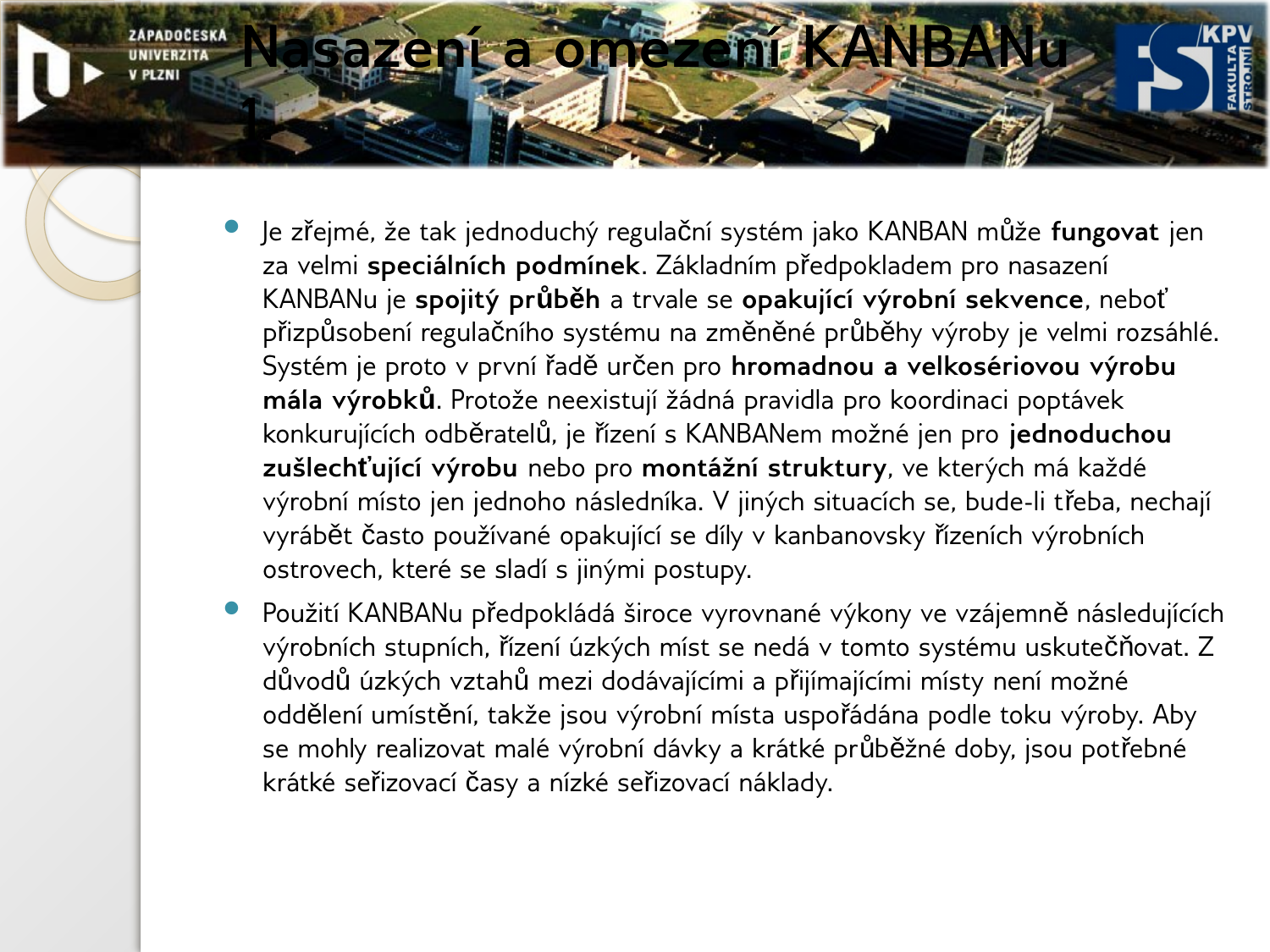

# Nasazení a omezení KANBANu 1.
Je zřejmé, že tak jednoduchý regulační systém jako KANBAN může fungovat jen za velmi speciálních podmínek. Základním předpokladem pro nasazení KANBANu je spojitý průběh a trvale se opakující výrobní sekvence, neboť přizpůsobení regulačního systému na změněné průběhy výroby je velmi rozsáhlé. Systém je proto v první řadě určen pro hromadnou a velkosériovou výrobu mála výrobků. Protože neexistují žádná pravidla pro koordinaci poptávek konkurujících odběratelů, je řízení s KANBANem možné jen pro jednoduchou zušlechťující výrobu nebo pro montážní struktury, ve kterých má každé výrobní místo jen jednoho následníka. V jiných situacích se, bude-li třeba, nechají vyrábět často používané opakující se díly v kanbanovsky řízeních výrobních ostrovech, které se sladí s jinými postupy.
Použití KANBANu předpokládá široce vyrovnané výkony ve vzájemně následujících výrobních stupních, řízení úzkých míst se nedá v tomto systému uskutečňovat. Z důvodů úzkých vztahů mezi dodávajícími a přijímajícími místy není možné oddělení umístění, takže jsou výrobní místa uspořádána podle toku výroby. Aby se mohly realizovat malé výrobní dávky a krátké průběžné doby, jsou potřebné krátké seřizovací časy a nízké seřizovací náklady.